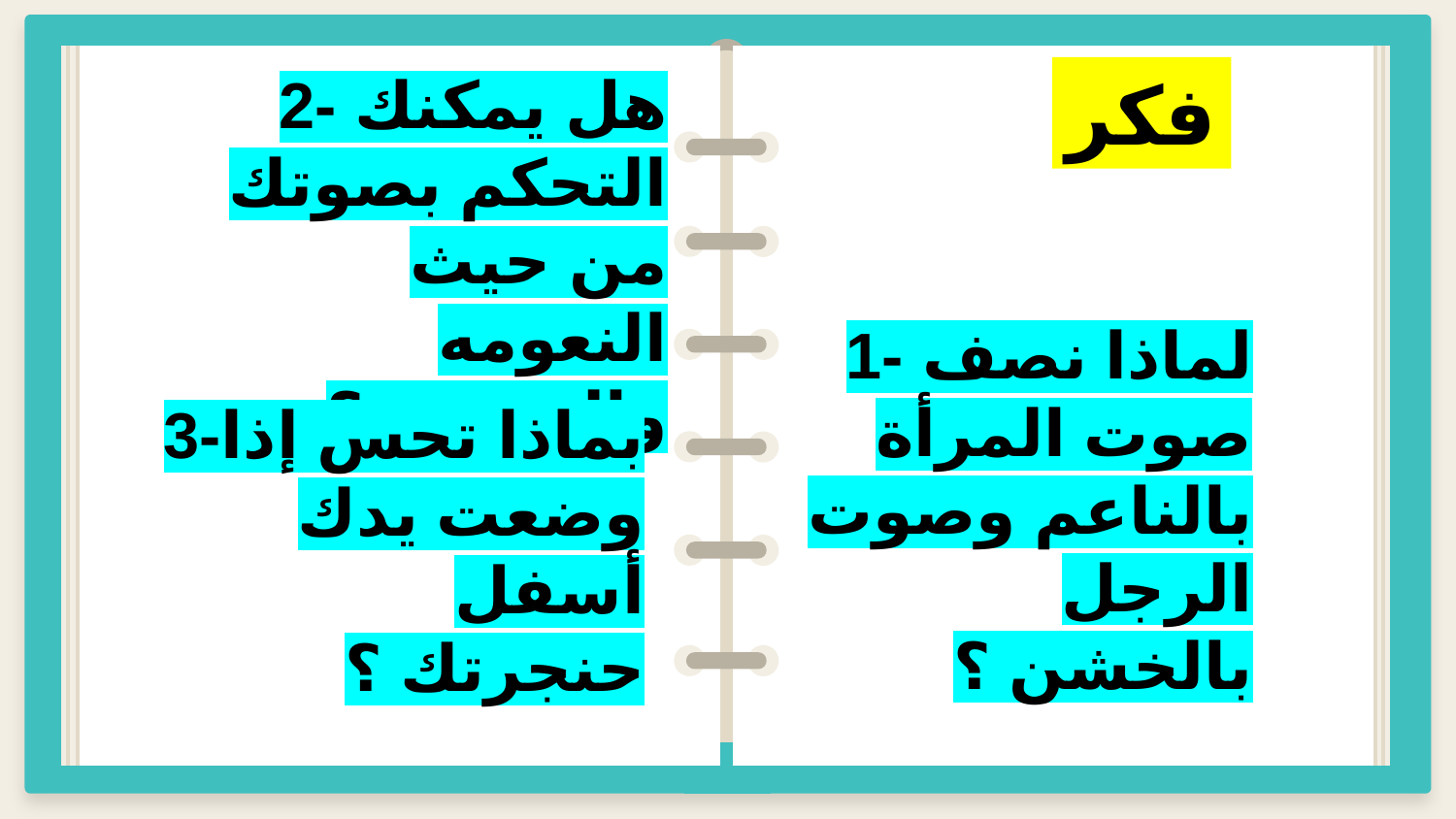

2- هل يمكنك التحكم بصوتك من حيث النعومه والخشونة؟
فكر
1- لماذا نصف صوت المرأة بالناعم وصوت الرجل بالخشن ؟
3-بماذا تحس إذا وضعت يدك أسفل حنجرتك ؟